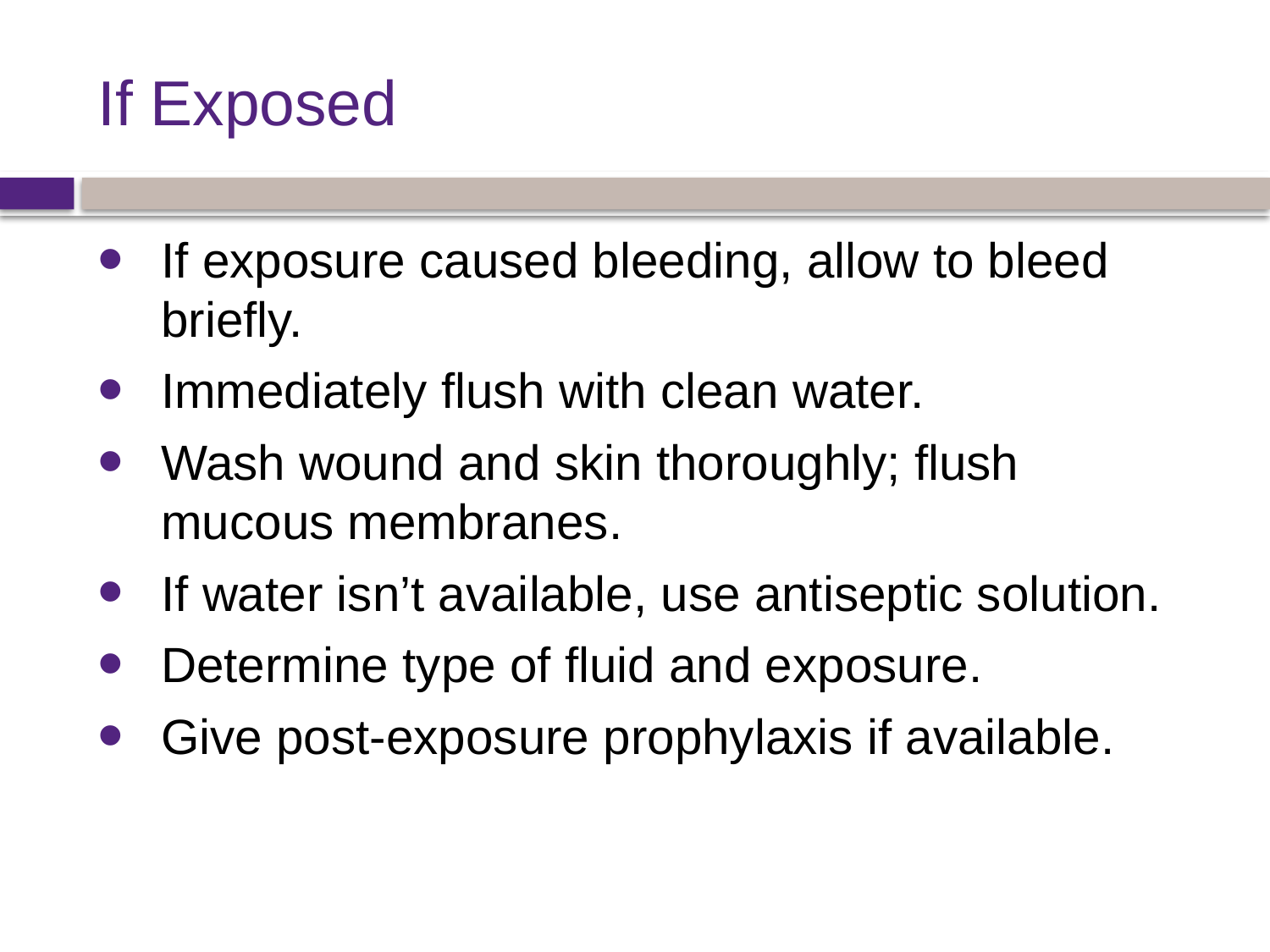

# If Exposed
If exposure caused bleeding, allow to bleed briefly.
Immediately flush with clean water.
Wash wound and skin thoroughly; flush mucous membranes.
If water isn’t available, use antiseptic solution.
Determine type of fluid and exposure.
Give post-exposure prophylaxis if available.